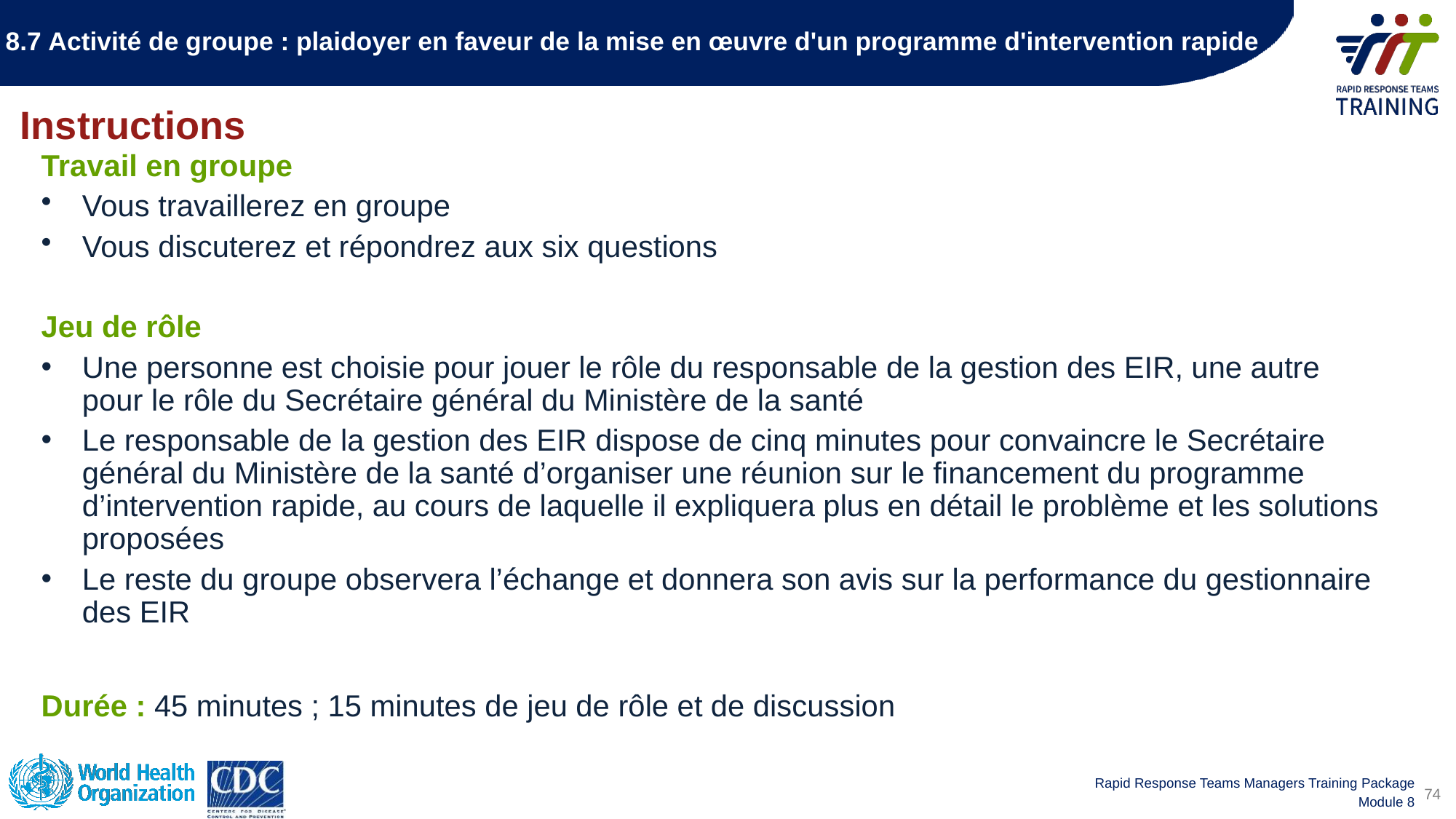

8.7 Activité de groupe : plaidoyer en faveur de la mise en œuvre d'un programme d'intervention rapide
# Instructions
Travail en groupe
Vous travaillerez en groupe
Vous discuterez et répondrez aux six questions

Jeu de rôle
Une personne est choisie pour jouer le rôle du responsable de la gestion des EIR, une autre pour le rôle du Secrétaire général du Ministère de la santé
Le responsable de la gestion des EIR dispose de cinq minutes pour convaincre le Secrétaire général du Ministère de la santé d’organiser une réunion sur le financement du programme d’intervention rapide, au cours de laquelle il expliquera plus en détail le problème et les solutions proposées
Le reste du groupe observera l’échange et donnera son avis sur la performance du gestionnaire des EIR

Durée : 45 minutes ; 15 minutes de jeu de rôle et de discussion

74